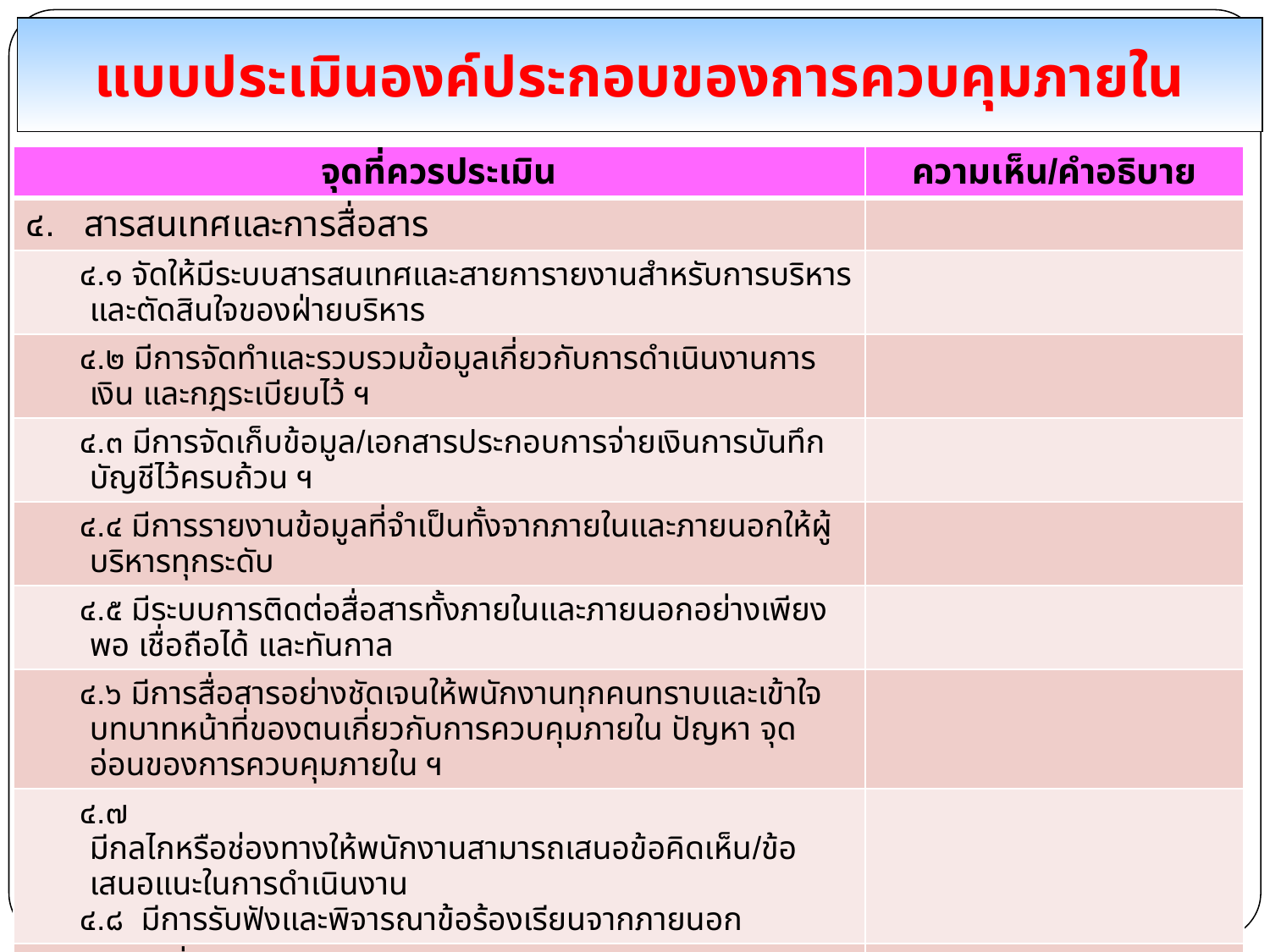

แบบประเมินองค์ประกอบของการควบคุมภายใน
| จุดที่ควรประเมิน | ความเห็น/คำอธิบาย |
| --- | --- |
| ๔. สารสนเทศและการสื่อสาร |  |
| ๔.๑ จัดให้มีระบบสารสนเทศและสายการายงานสำหรับการบริหารและตัดสินใจของฝ่ายบริหาร |  |
| ๔.๒ มีการจัดทำและรวบรวมข้อมูลเกี่ยวกับการดำเนินงานการเงิน และกฎระเบียบไว้ ฯ |  |
| ๔.๓ มีการจัดเก็บข้อมูล/เอกสารประกอบการจ่ายเงินการบันทึกบัญชีไว้ครบถ้วน ฯ |  |
| ๔.๔ มีการรายงานข้อมูลที่จำเป็นทั้งจากภายในและภายนอกให้ผู้บริหารทุกระดับ |  |
| ๔.๕ มีระบบการติดต่อสื่อสารทั้งภายในและภายนอกอย่างเพียงพอ เชื่อถือได้ และทันกาล |  |
| ๔.๖ มีการสื่อสารอย่างชัดเจนให้พนักงานทุกคนทราบและเข้าใจบทบาทหน้าที่ของตนเกี่ยวกับการควบคุมภายใน ปัญหา จุดอ่อนของการควบคุมภายใน ฯ |  |
| ๔.๗ มีกลไกหรือช่องทางให้พนักงานสามารถเสนอข้อคิดเห็น/ข้อเสนอแนะในการดำเนินงาน ๔.๘ มีการรับฟังและพิจารณาข้อร้องเรียนจากภายนอก |  |
| สรุป/วิธีการที่ควรปฏิบัติ ............................................................................................................ ............................................................................................................ |  |
| ชื่อผู้ประเมิน..................................................... ตำแหน่ง........................................................... วันที่................./......................../..................... |  |